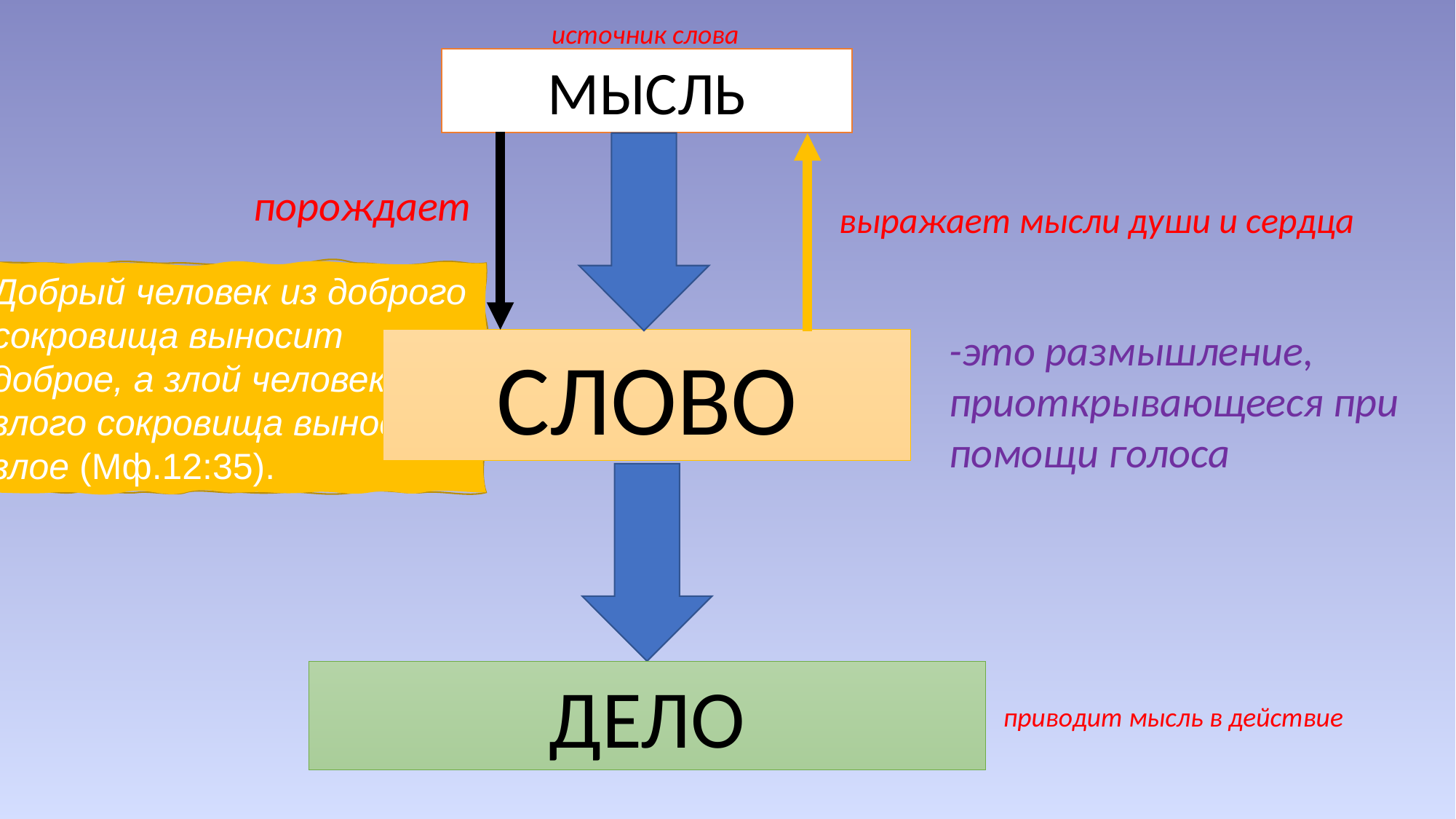

источник слова
МЫСЛЬ

порождает
выражает мысли души и сердца
Добрый человек из доброго сокровища выносит доброе, а злой человек из злого сокровища выносит злое (Мф.12:35).
-это размышление, приоткрывающееся при помощи голоса
СЛОВО

ДЕЛО
приводит мысль в действие